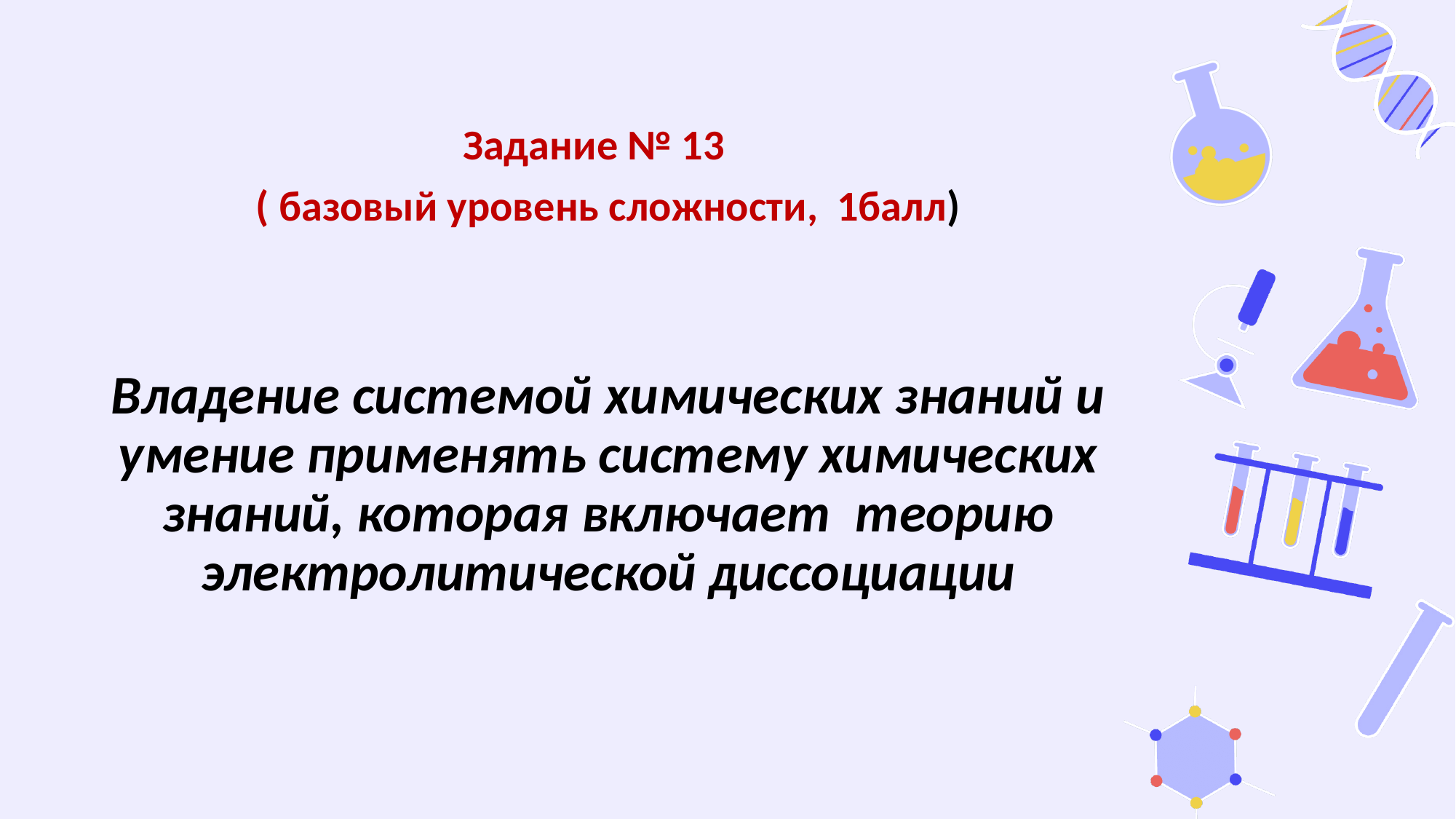

Задание № 13
( базовый уровень сложности,  1балл)

Владение системой химических знаний и умение применять систему химических знаний, которая включает  теорию электролитической диссоциации